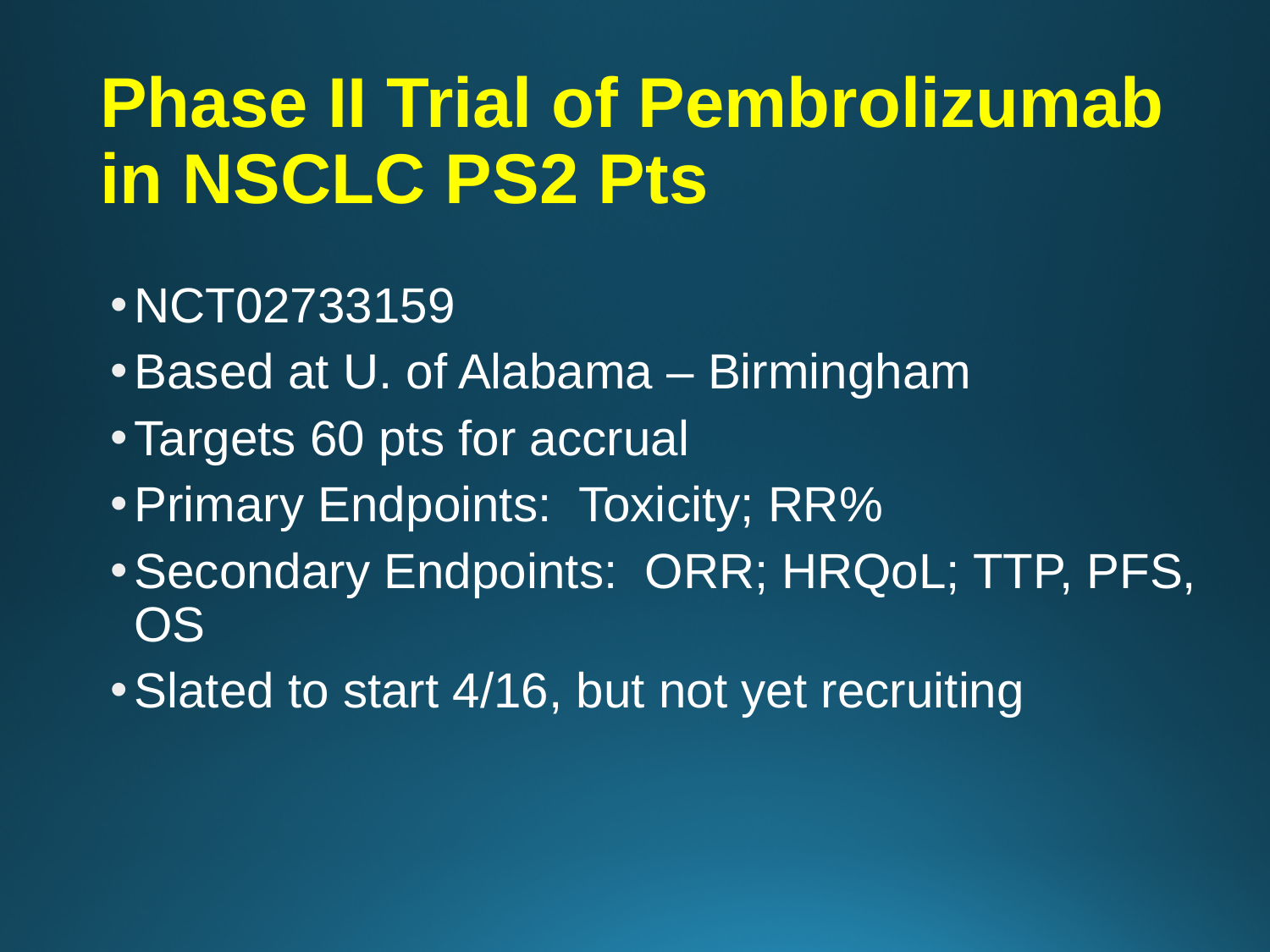

# Phase II Trial of Pembrolizumab in NSCLC PS2 Pts
NCT02733159
Based at U. of Alabama – Birmingham
Targets 60 pts for accrual
Primary Endpoints:  Toxicity; RR%
Secondary Endpoints:  ORR; HRQoL; TTP, PFS, OS
Slated to start 4/16, but not yet recruiting